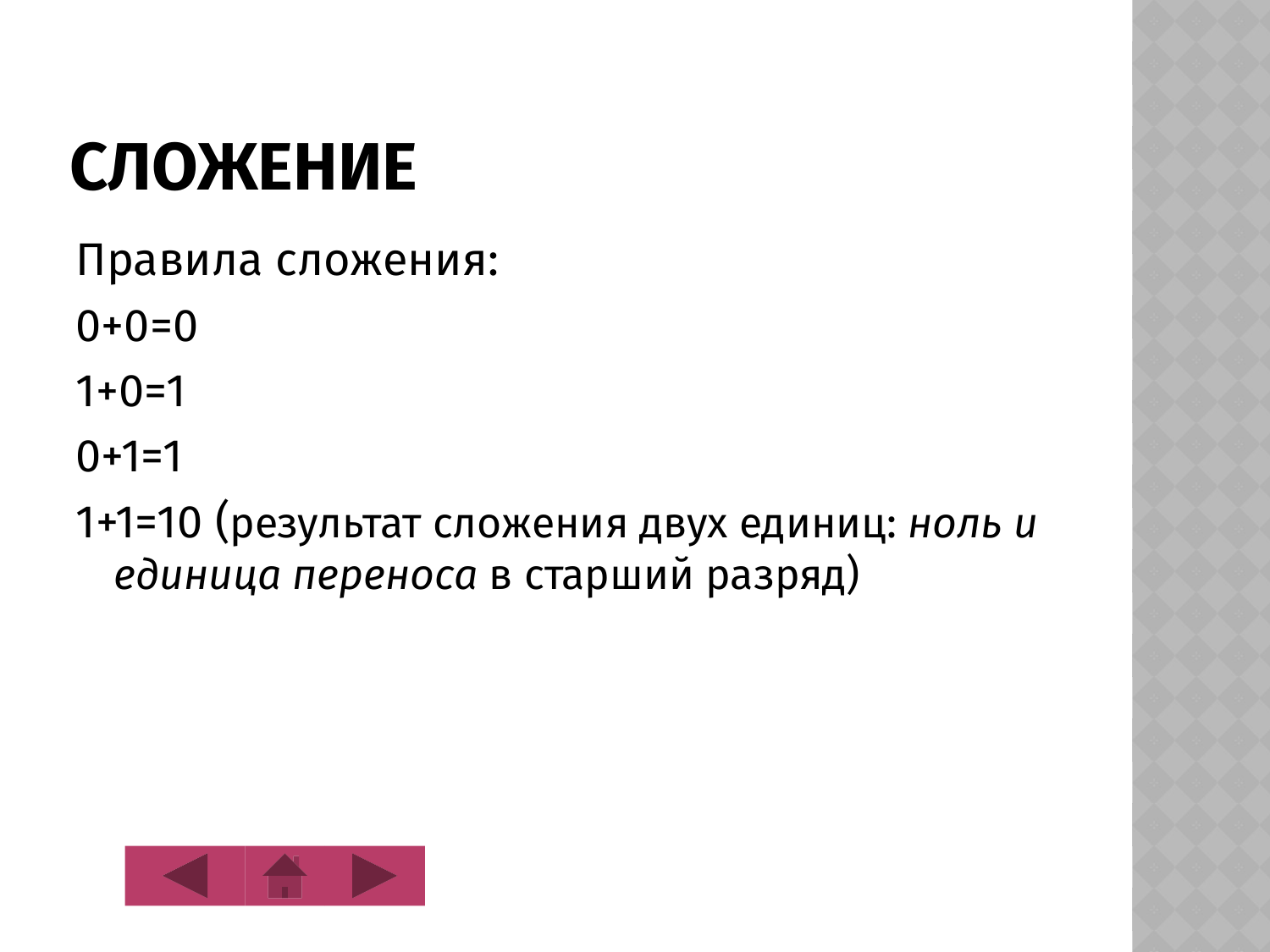

# Сложение
Правила сложения:
0+0=0
1+0=1
0+1=1
1+1=10 (результат сложения двух единиц: ноль и единица переноса в старший разряд)